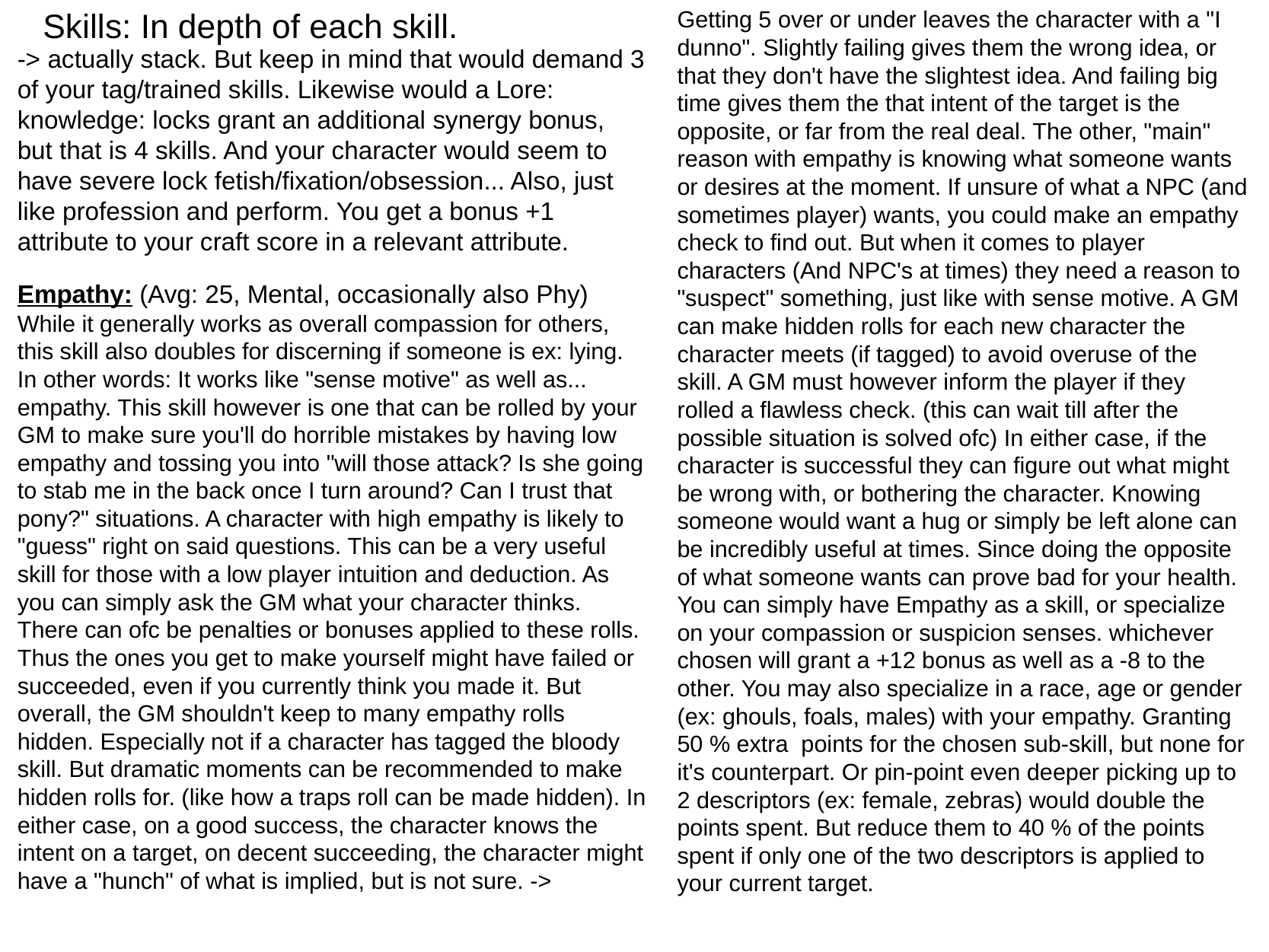

# Skills: In depth of each skill.
Getting 5 over or under leaves the character with a "I dunno". Slightly failing gives them the wrong idea, or that they don't have the slightest idea. And failing big time gives them the that intent of the target is the opposite, or far from the real deal. The other, "main" reason with empathy is knowing what someone wants or desires at the moment. If unsure of what a NPC (and sometimes player) wants, you could make an empathy check to find out. But when it comes to player characters (And NPC's at times) they need a reason to "suspect" something, just like with sense motive. A GM can make hidden rolls for each new character the character meets (if tagged) to avoid overuse of the skill. A GM must however inform the player if they rolled a flawless check. (this can wait till after the possible situation is solved ofc) In either case, if the character is successful they can figure out what might be wrong with, or bothering the character. Knowing someone would want a hug or simply be left alone can be incredibly useful at times. Since doing the opposite of what someone wants can prove bad for your health. You can simply have Empathy as a skill, or specialize on your compassion or suspicion senses. whichever chosen will grant a +12 bonus as well as a -8 to the other. You may also specialize in a race, age or gender (ex: ghouls, foals, males) with your empathy. Granting 50 % extra  points for the chosen sub-skill, but none for it's counterpart. Or pin-point even deeper picking up to 2 descriptors (ex: female, zebras) would double the points spent. But reduce them to 40 % of the points spent if only one of the two descriptors is applied to your current target.

-> actually stack. But keep in mind that would demand 3 of your tag/trained skills. Likewise would a Lore: knowledge: locks grant an additional synergy bonus, but that is 4 skills. And your character would seem to have severe lock fetish/fixation/obsession... Also, just like profession and perform. You get a bonus +1 attribute to your craft score in a relevant attribute.

Empathy: (Avg: 25, Mental, occasionally also Phy)
While it generally works as overall compassion for others, this skill also doubles for discerning if someone is ex: lying. In other words: It works like "sense motive" as well as... empathy. This skill however is one that can be rolled by your GM to make sure you'll do horrible mistakes by having low empathy and tossing you into "will those attack? Is she going to stab me in the back once I turn around? Can I trust that pony?" situations. A character with high empathy is likely to "guess" right on said questions. This can be a very useful skill for those with a low player intuition and deduction. As you can simply ask the GM what your character thinks.  There can ofc be penalties or bonuses applied to these rolls. Thus the ones you get to make yourself might have failed or succeeded, even if you currently think you made it. But overall, the GM shouldn't keep to many empathy rolls hidden. Especially not if a character has tagged the bloody skill. But dramatic moments can be recommended to make hidden rolls for. (like how a traps roll can be made hidden). In either case, on a good success, the character knows the intent on a target, on decent succeeding, the character might have a "hunch" of what is implied, but is not sure. ->